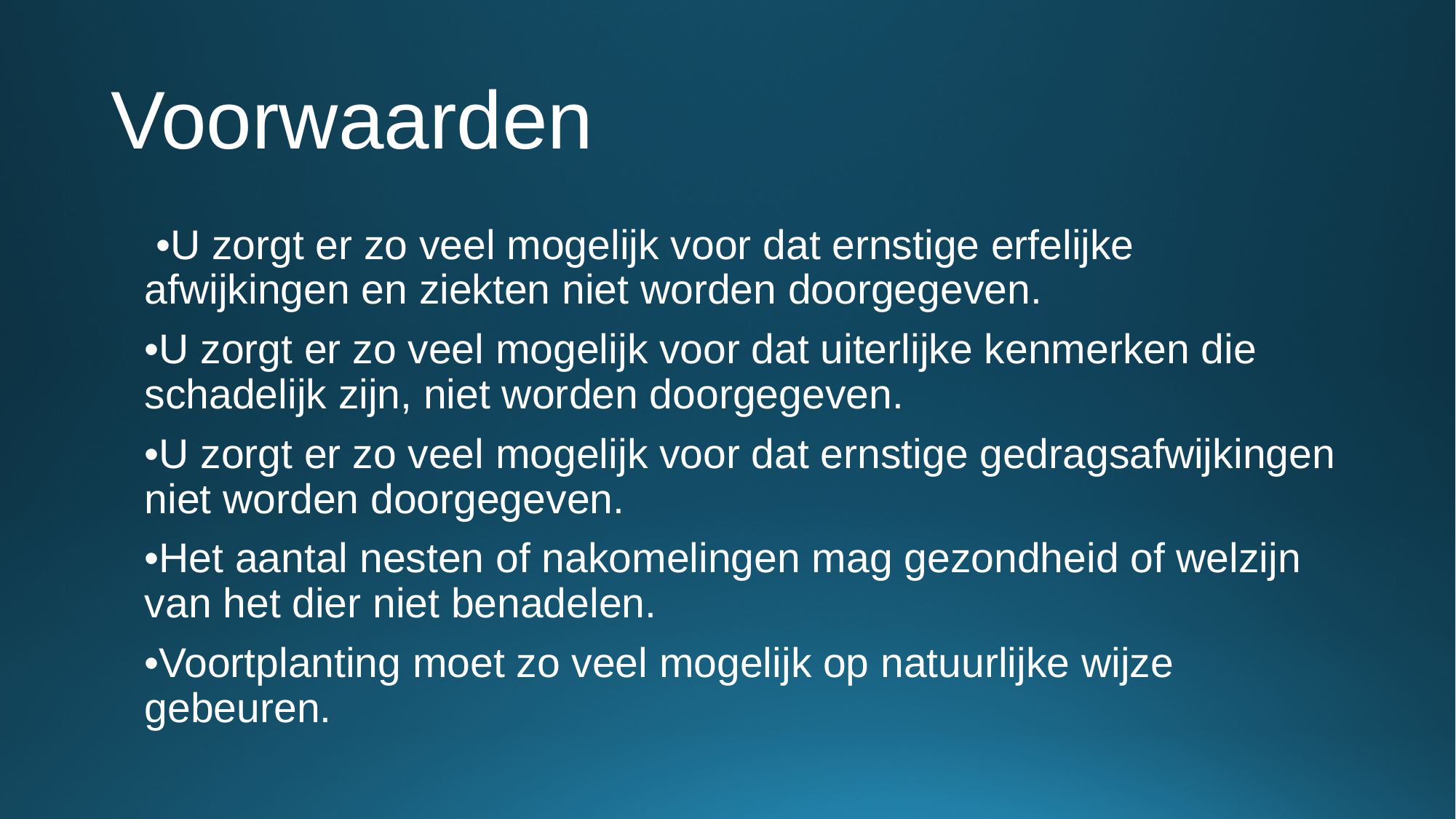

# Voorwaarden
 •U zorgt er zo veel mogelijk voor dat ernstige erfelijke afwijkingen en ziekten niet worden doorgegeven.
•U zorgt er zo veel mogelijk voor dat uiterlijke kenmerken die schadelijk zijn, niet worden doorgegeven.
•U zorgt er zo veel mogelijk voor dat ernstige gedragsafwijkingen niet worden doorgegeven.
•Het aantal nesten of nakomelingen mag gezondheid of welzijn van het dier niet benadelen.
•Voortplanting moet zo veel mogelijk op natuurlijke wijze gebeuren.